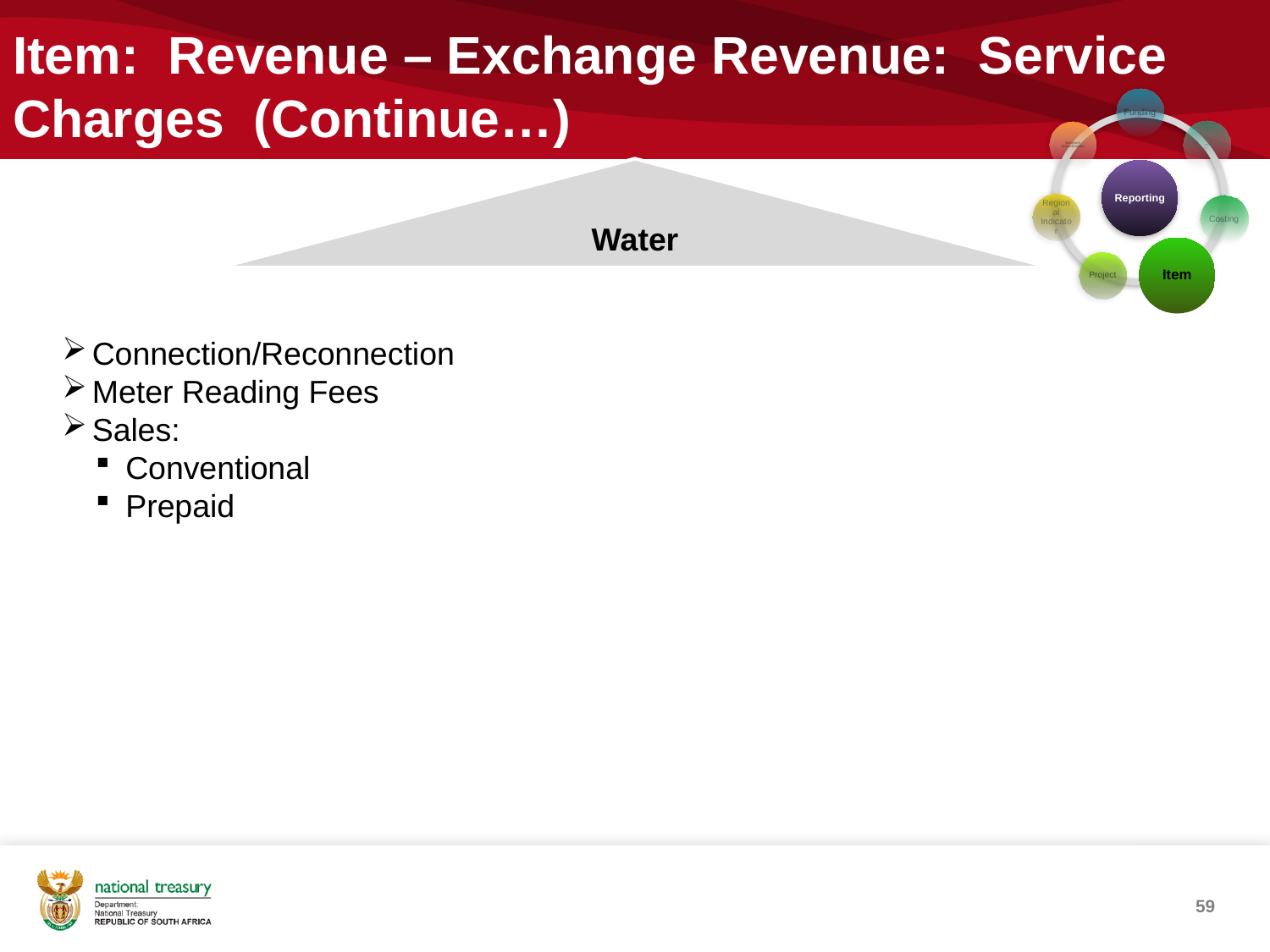

# Item:  Revenue – Exchange Revenue:  Service Charges  (Continue…)
Reporting
Funding
Function
Costing
Item
Project
Regional Indicator
Standard Classification

Water
Connection/Reconnection
Meter Reading Fees
Sales:
Conventional
Prepaid
59